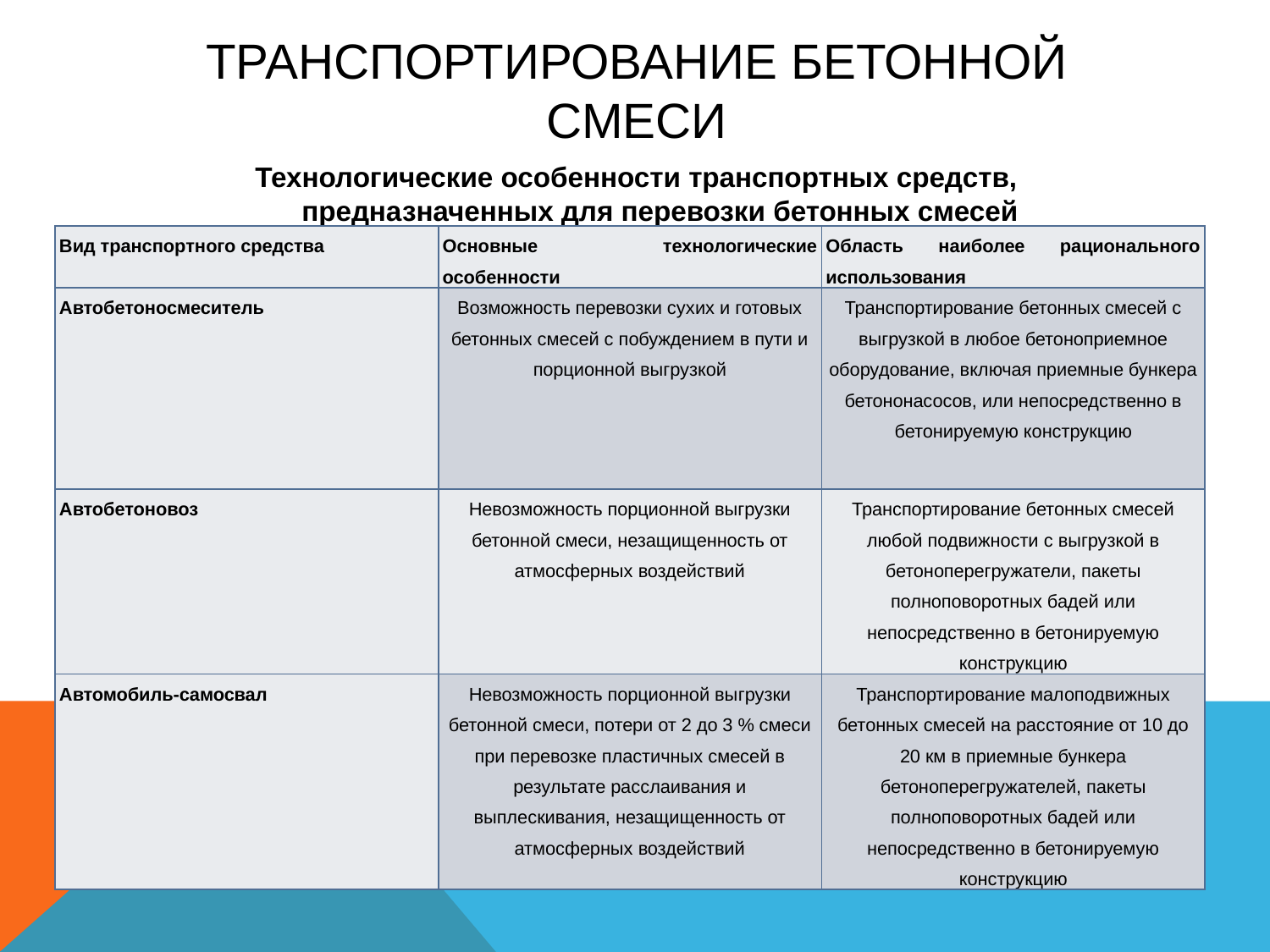

# Транспортирование бетонной смеси
Технологические особенности транспортных средств, предназначенных для перевозки бетонных смесей
| Вид транспортного средства | Основные технологические особенности | Область наиболее рационального использования |
| --- | --- | --- |
| Автобетоносмеситель | Возможность перевозки сухих и готовых бетонных смесей с побуждением в пути и порционной выгрузкой | Транспортирование бетонных смесей с выгрузкой в любое бетоноприемное оборудование, включая приемные бункера бетононасосов, или непосредственно в бетонируемую конструкцию |
| Автобетоновоз | Невозможность порционной выгрузки бетонной смеси, незащищенность от атмосферных воздействий | Транспортирование бетонных смесей любой подвижности с выгрузкой в бетоноперегружатели, пакеты полноповоротных бадей или непосредственно в бетонируемую конструкцию |
| Автомобиль-самосвал | Невозможность порционной вы­грузки бетонной смеси, потери от 2 до 3 % смеси при перевозке пластичных смесей в результате расслаивания и выплескивания, незащищенность от атмосферных воздействий | Транспортирование малоподвижных бетонных смесей на расстояние от 10 до 20 км в приемные бункера бетоноперегружателей, пакеты полноповоротных бадей или непосредственно в бетонируемую конструкцию |